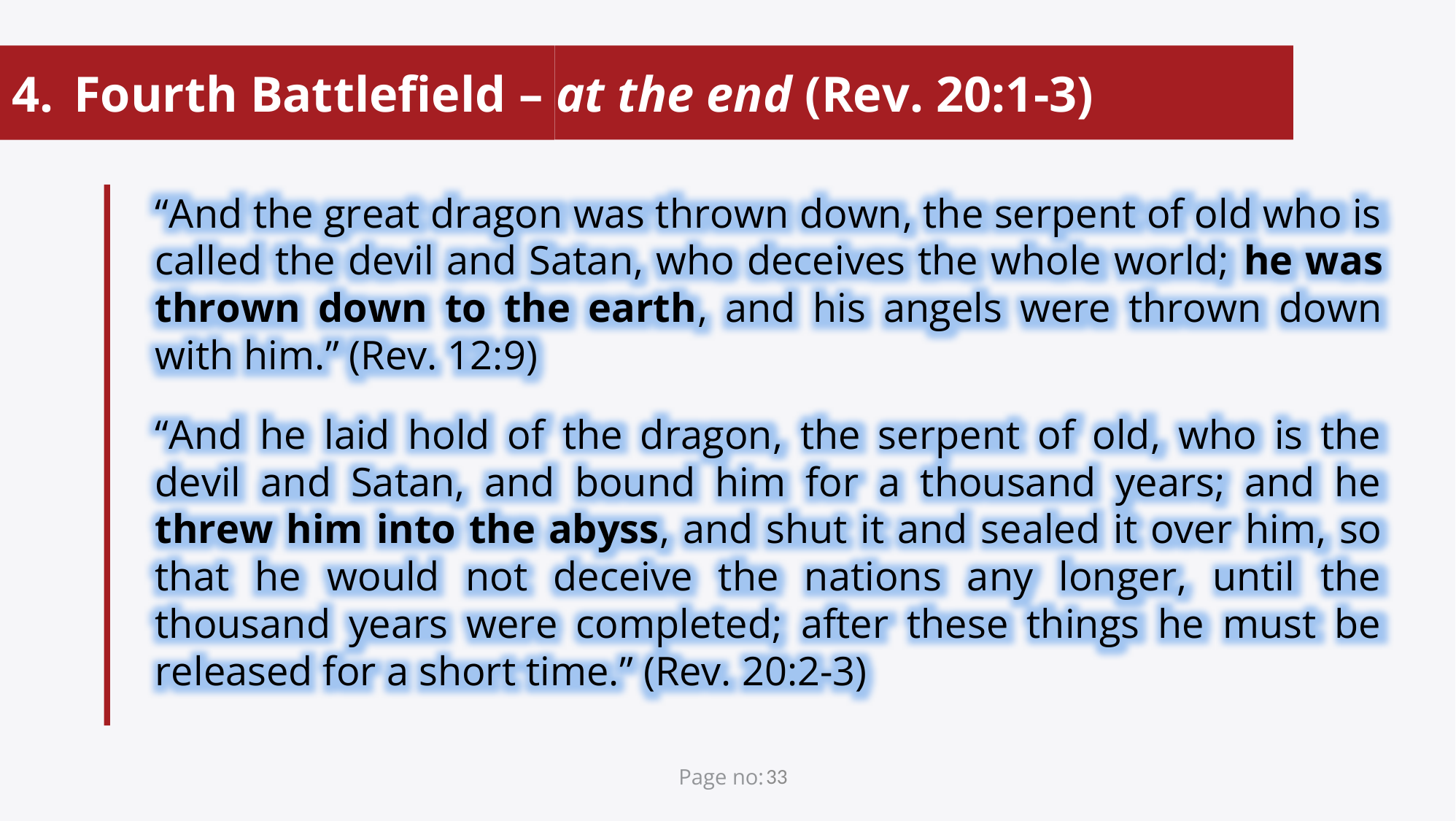

Fourth Battlefield – at the end (Rev. 20:1-3)
“And the great dragon was thrown down, the serpent of old who is called the devil and Satan, who deceives the whole world; he was thrown down to the earth, and his angels were thrown down with him.” (Rev. 12:9)
“And he laid hold of the dragon, the serpent of old, who is the devil and Satan, and bound him for a thousand years; and he threw him into the abyss, and shut it and sealed it over him, so that he would not deceive the nations any longer, until the thousand years were completed; after these things he must be released for a short time.” (Rev. 20:2-3)